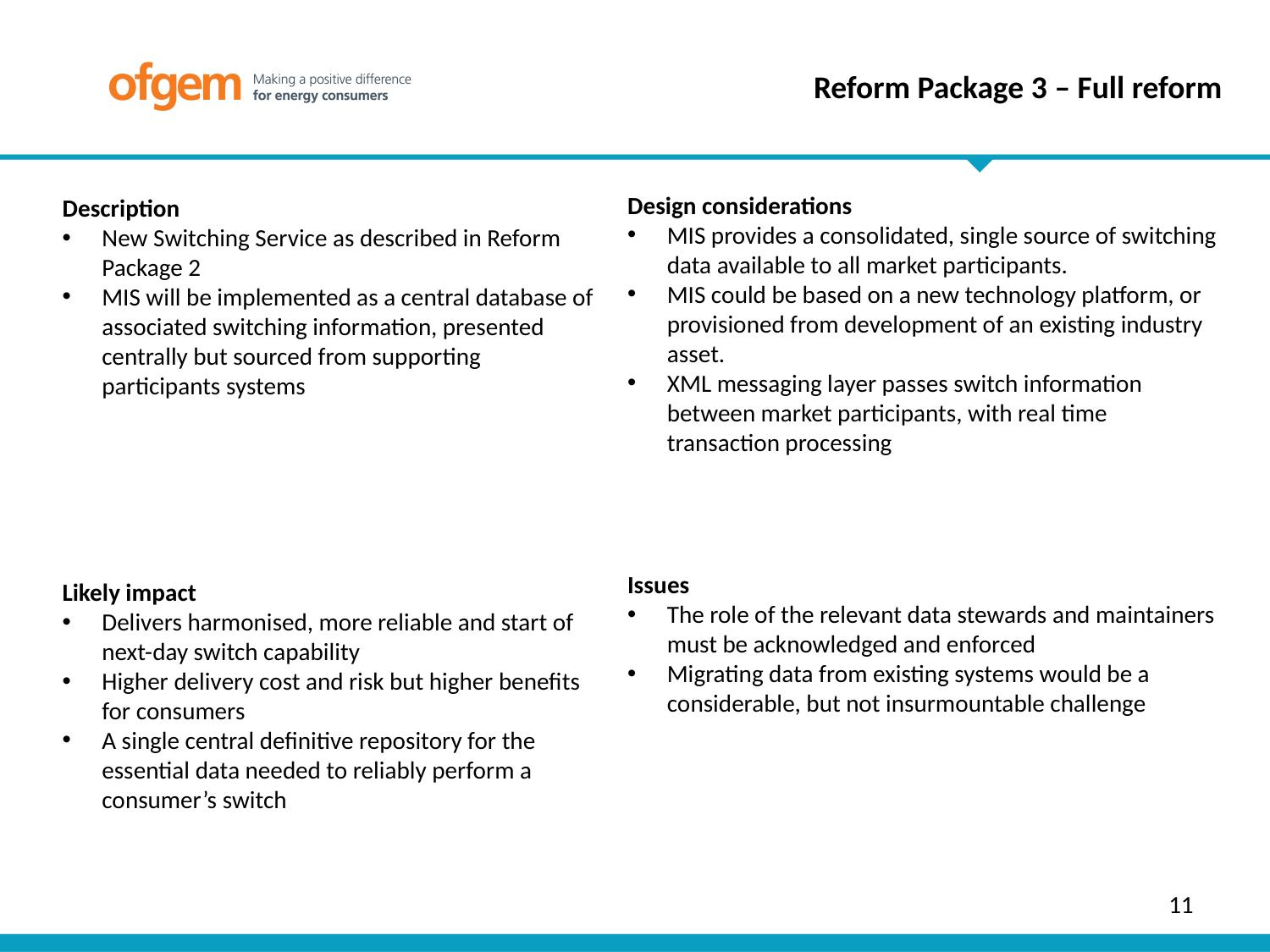

Reform Package 3 – Full reform
Design considerations
MIS provides a consolidated, single source of switching data available to all market participants.
MIS could be based on a new technology platform, or provisioned from development of an existing industry asset.
XML messaging layer passes switch information between market participants, with real time transaction processing
Description
New Switching Service as described in Reform Package 2
MIS will be implemented as a central database of associated switching information, presented centrally but sourced from supporting participants systems

Issues
The role of the relevant data stewards and maintainers must be acknowledged and enforced
Migrating data from existing systems would be a considerable, but not insurmountable challenge
Likely impact
Delivers harmonised, more reliable and start of next-day switch capability
Higher delivery cost and risk but higher benefits for consumers
A single central definitive repository for the essential data needed to reliably perform a consumer’s switch
11